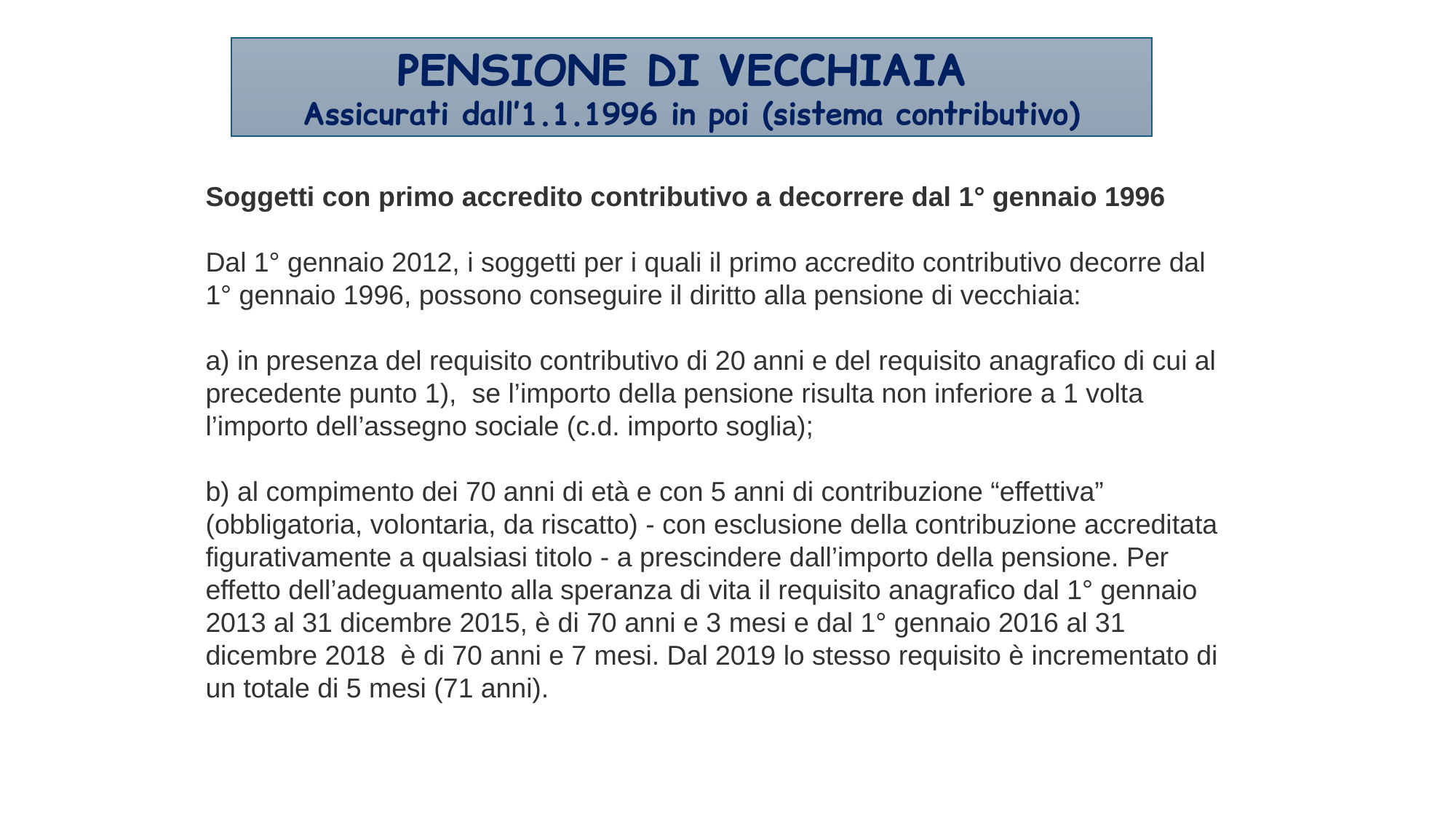

PENSIONE DI VECCHIAIA
Assicurati dall’1.1.1996 in poi (sistema contributivo)

Soggetti con primo accredito contributivo a decorrere dal 1° gennaio 1996

Dal 1° gennaio 2012, i soggetti per i quali il primo accredito contributivo decorre dal 1° gennaio 1996, possono conseguire il diritto alla pensione di vecchiaia:

a) in presenza del requisito contributivo di 20 anni e del requisito anagrafico di cui al precedente punto 1),  se l’importo della pensione risulta non inferiore a 1 volta l’importo dell’assegno sociale (c.d. importo soglia);

b) al compimento dei 70 anni di età e con 5 anni di contribuzione “effettiva” (obbligatoria, volontaria, da riscatto) - con esclusione della contribuzione accreditata figurativamente a qualsiasi titolo - a prescindere dall’importo della pensione. Per effetto dell’adeguamento alla speranza di vita il requisito anagrafico dal 1° gennaio 2013 al 31 dicembre 2015, è di 70 anni e 3 mesi e dal 1° gennaio 2016 al 31 dicembre 2018  è di 70 anni e 7 mesi. Dal 2019 lo stesso requisito è incrementato di un totale di 5 mesi (71 anni).